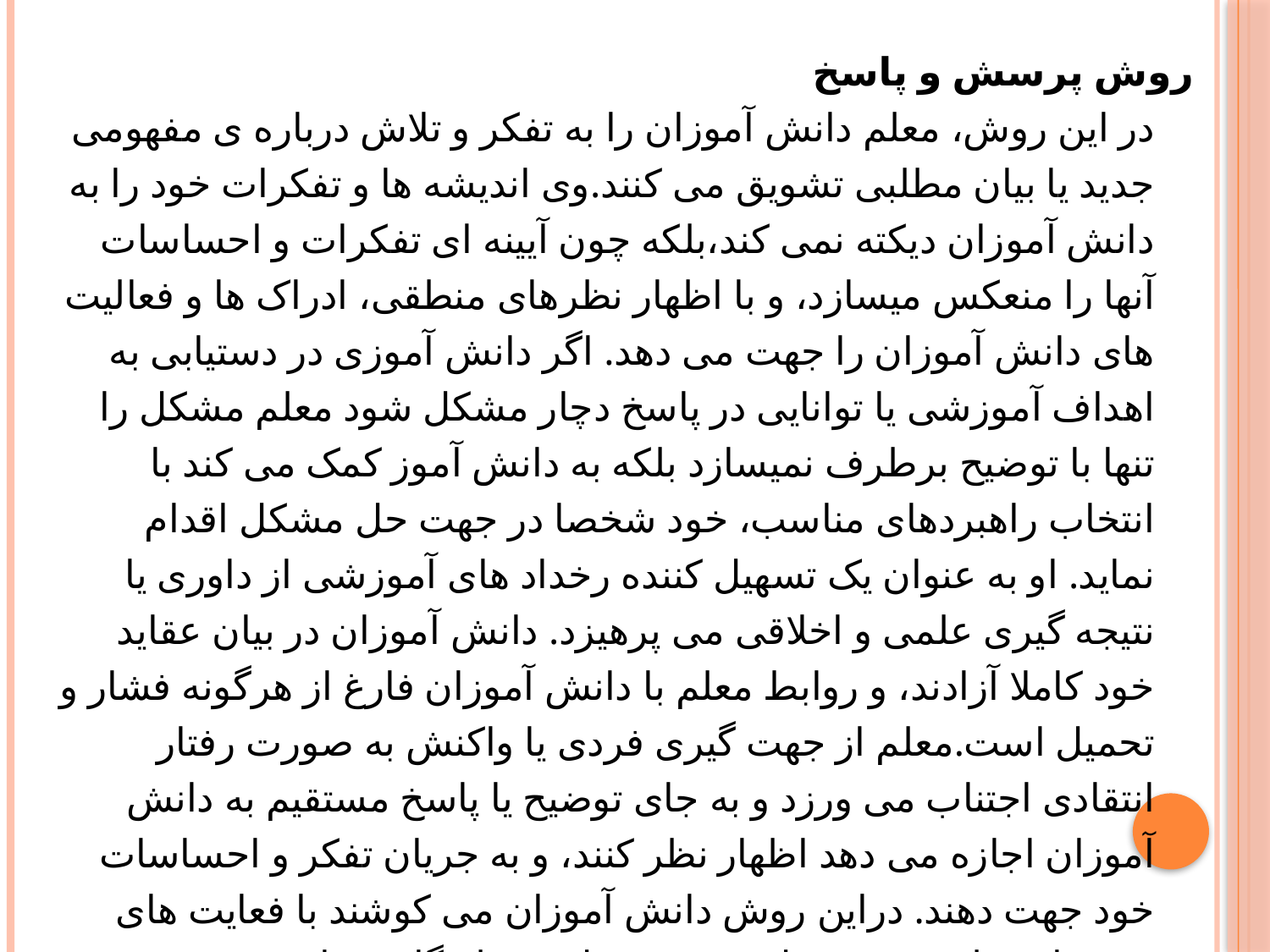

روش پرسش و پاسخ
در این روش، معلم دانش آموزان را به تفکر و تلاش درباره ی مفهومی جدید یا بیان مطلبی تشویق می کنند.وی اندیشه ها و تفکرات خود را به دانش آموزان دیکته نمی کند،بلکه چون آیینه ای تفکرات و احساسات آنها را منعکس میسازد، و با اظهار نظرهای منطقی، ادراک ها و فعالیت های دانش آموزان را جهت می دهد. اگر دانش آموزی در دستیابی به اهداف آموزشی یا توانایی در پاسخ دچار مشکل شود معلم مشکل را تنها با توضیح برطرف نمیسازد بلکه به دانش آموز کمک می کند با انتخاب راهبردهای مناسب، خود شخصا در جهت حل مشکل اقدام نماید. او به عنوان یک تسهیل کننده رخداد های آموزشی از داوری یا نتیجه گیری علمی و اخلاقی می پرهیزد. دانش آموزان در بیان عقاید خود کاملا آزادند، و روابط معلم با دانش آموزان فارغ از هرگونه فشار و تحمیل است.معلم از جهت گیری فردی یا واکنش به صورت رفتار انتقادی اجتناب می ورزد و به جای توضیح یا پاسخ مستقیم به دانش آموزان اجازه می دهد اظهار نظر کنند، و به جریان تفکر و احساسات خود جهت دهند. دراین روش دانش آموزان می کوشند با فعایت های ذهنی از معلوم به مجهول در جهت حل مسئله گام بردارند. نقش معلم،در تمام مراحل تدریس، نقش ارشادی است نه جهت دهنده و کنترل کننده مستقیم فعالیتها.